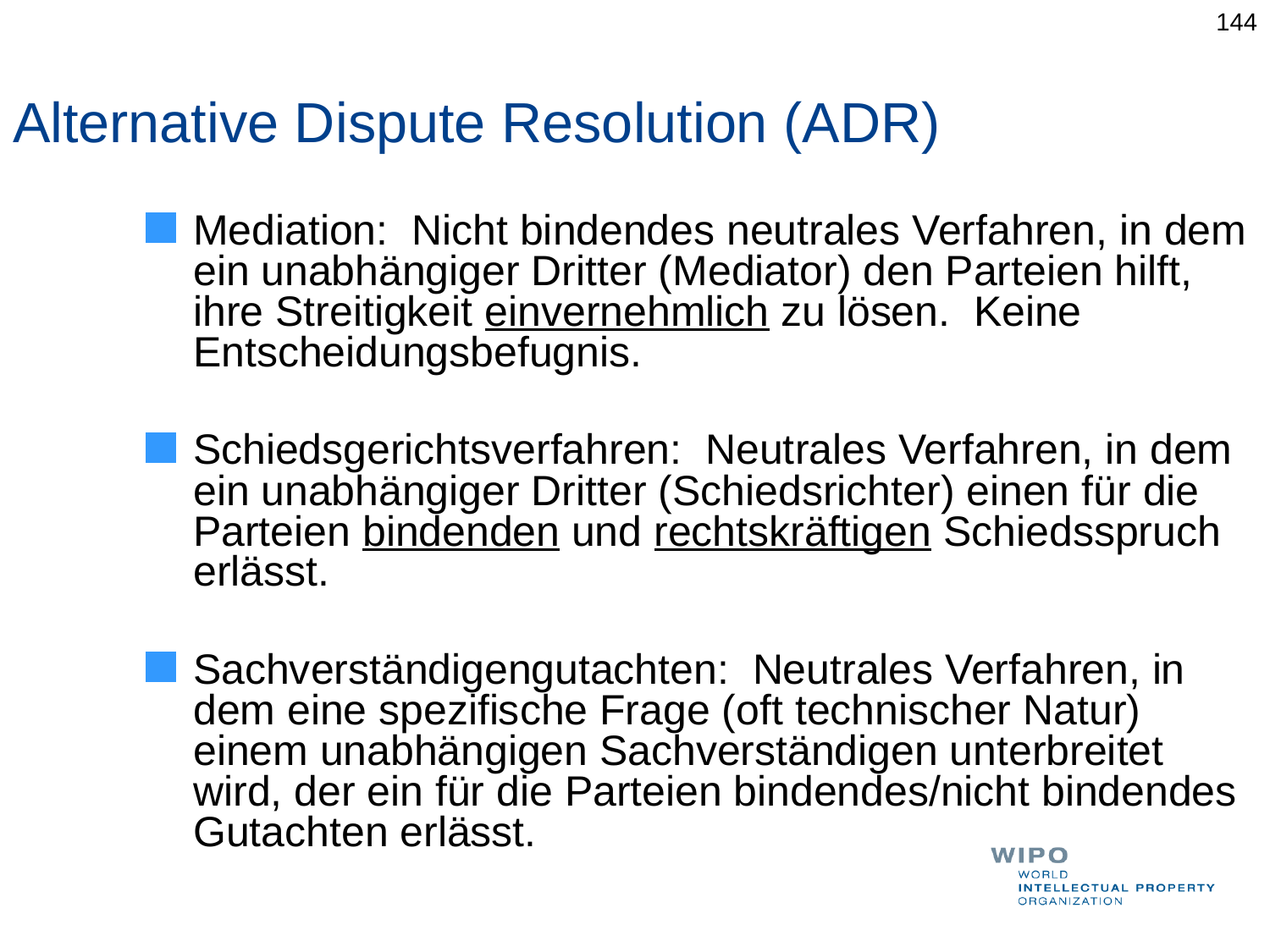

144
Alternative Dispute Resolution (ADR)
Mediation:  Nicht bindendes neutrales Verfahren, in dem ein unabhängiger Dritter (Mediator) den Parteien hilft, ihre Streitigkeit einvernehmlich zu lösen.  Keine Entscheidungsbefugnis.

Schiedsgerichtsverfahren:  Neutrales Verfahren, in dem ein unabhängiger Dritter (Schiedsrichter) einen für die Parteien bindenden und rechtskräftigen Schiedsspruch erlässt.

Sachverständigengutachten:  Neutrales Verfahren, in dem eine spezifische Frage (oft technischer Natur) einem unabhängigen Sachverständigen unterbreitet wird, der ein für die Parteien bindendes/nicht bindendes Gutachten erlässt.